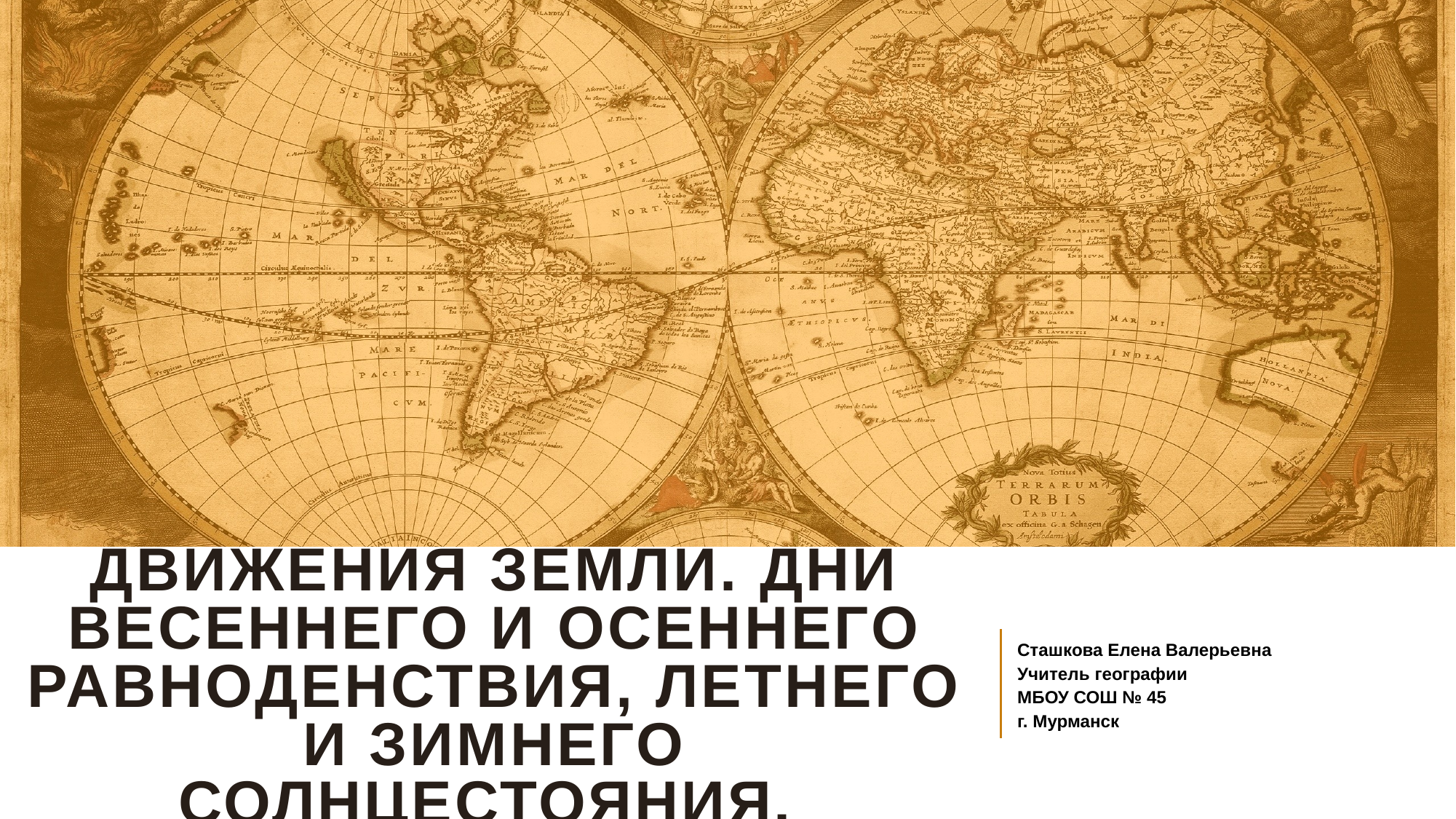

# Движения земли. Дни весеннего и осеннего равноденствия, летнего и зимнего солнцестояния.
Сташкова Елена Валерьевна
Учитель географии
МБОУ СОШ № 45
г. Мурманск